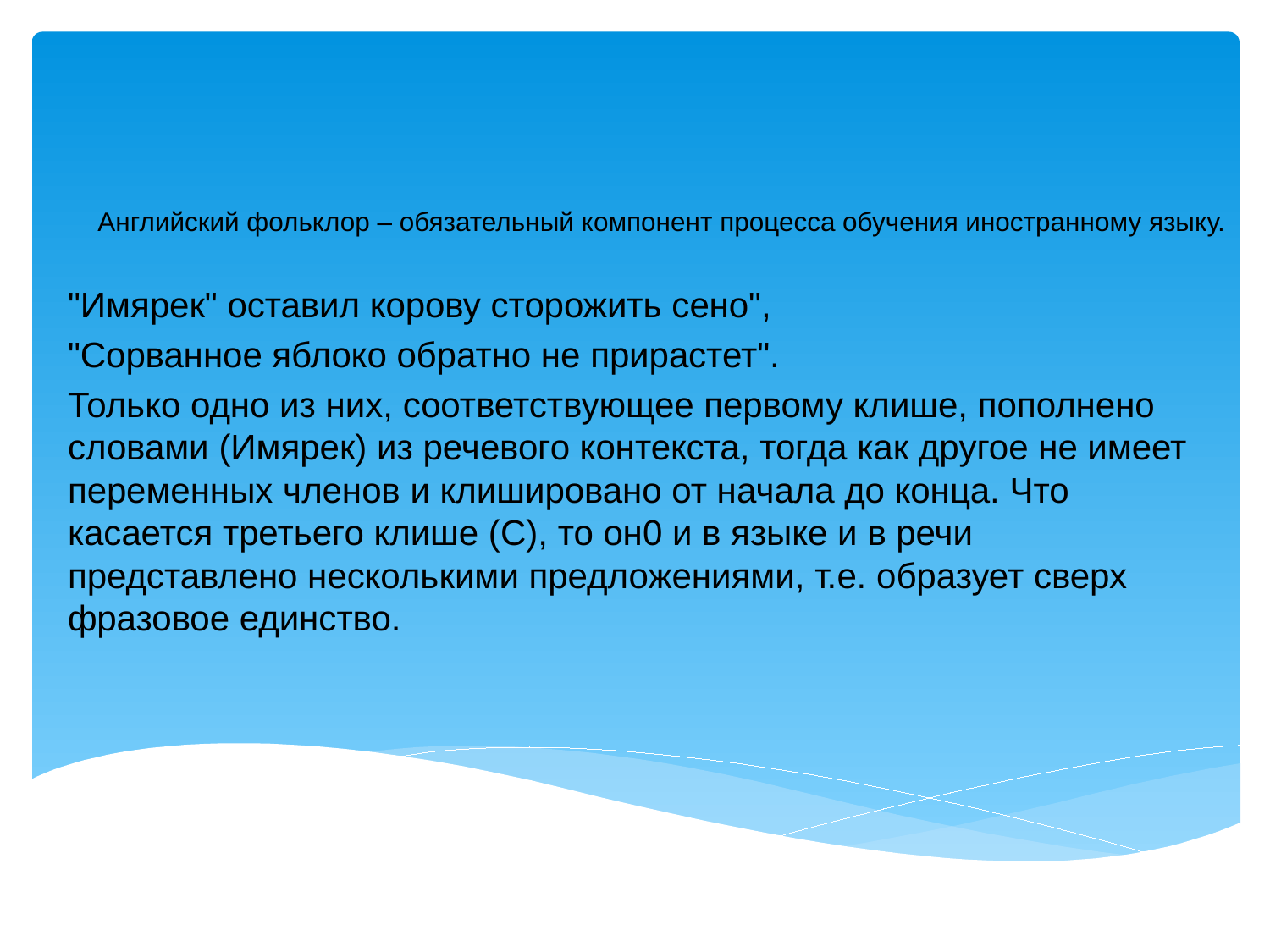

# Английский фольклор – обязательный компонент процесса обучения иностранному языку.

"Имярек" оставил корову сторожить сено",
"Сорванное яблоко обратно не прирастет".
Только одно из них, соответствующее первому клише, пополнено словами (Имярек) из речевого контекста, тогда как другое не имеет переменных членов и клишировано от начала до конца. Что касается третьего клише (С), то он0 и в языке и в речи представлено несколькими предложениями, т.е. образует сверх фразовое единство.